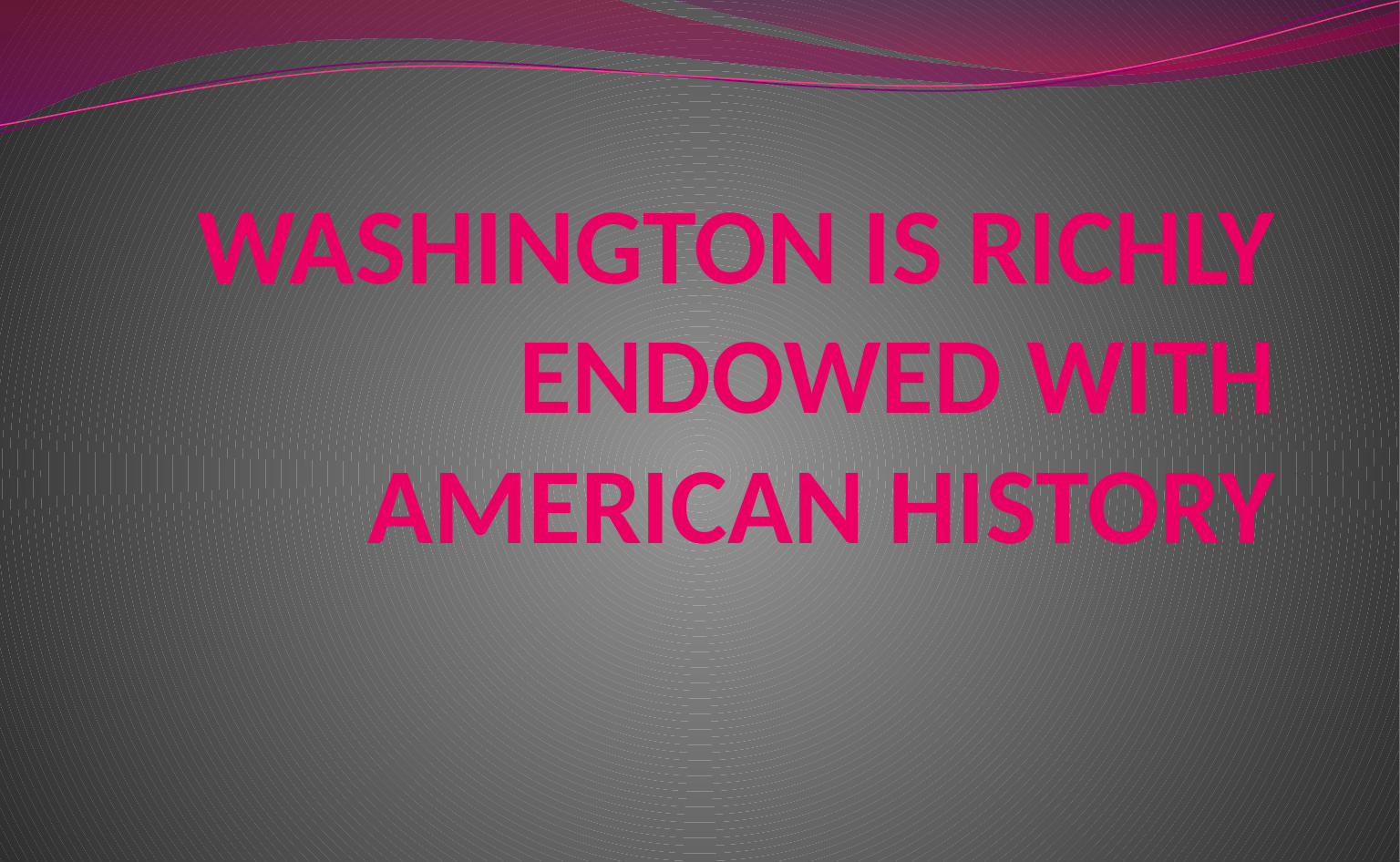

# WASHINGTON IS RICHLY ENDOWED WITH AMERICAN HISTORY